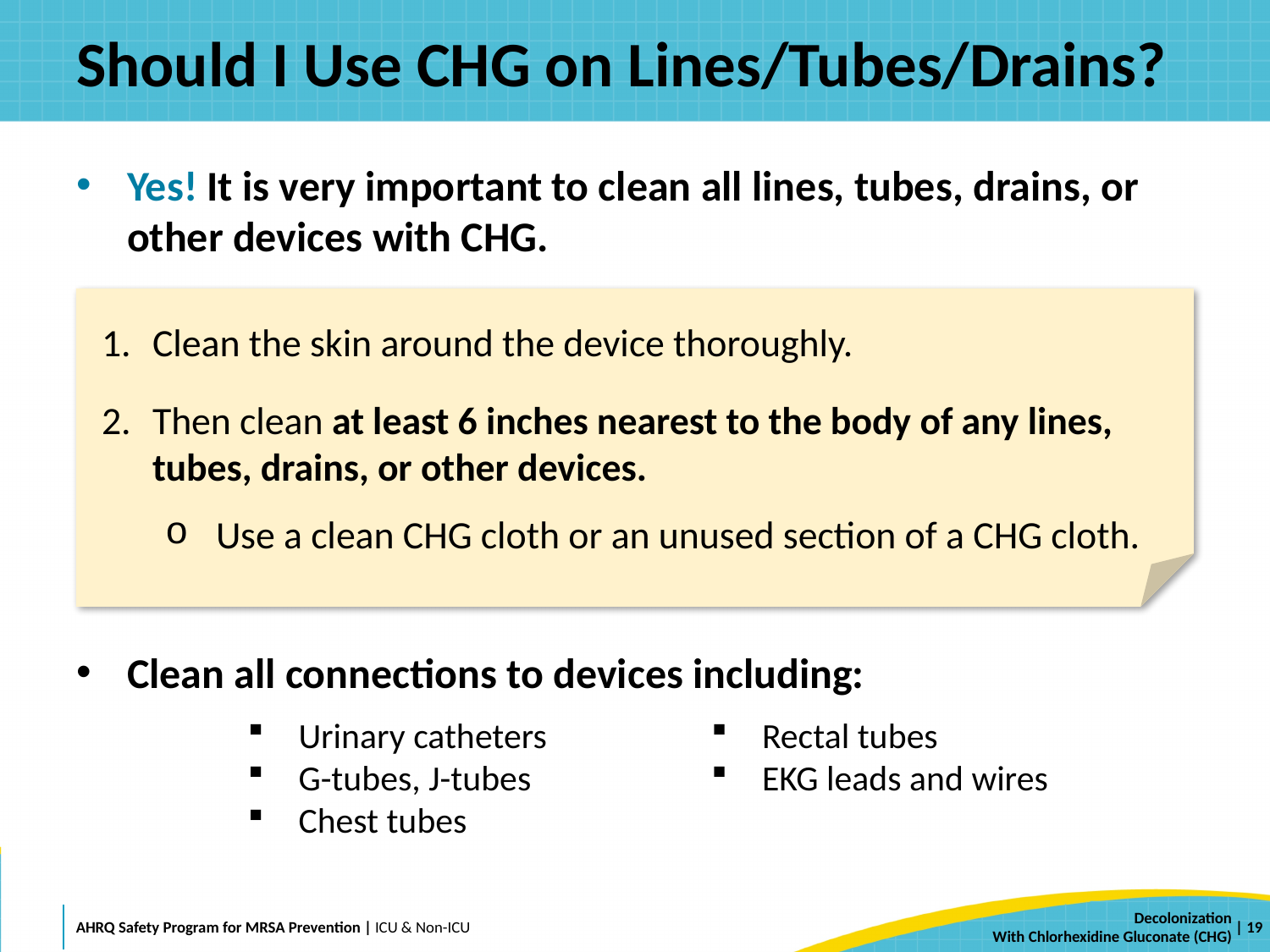

# Should I Use CHG on Lines/Tubes/Drains?
Yes! It is very important to clean all lines, tubes, drains, or other devices with CHG.

Clean the skin around the device thoroughly.
Then clean at least 6 inches nearest to the body of any lines, tubes, drains, or other devices.
Use a clean CHG cloth or an unused section of a CHG cloth.
Clean all connections to devices including:
Urinary catheters
G-tubes, J-tubes
Chest tubes
Rectal tubes
EKG leads and wires
 | 19